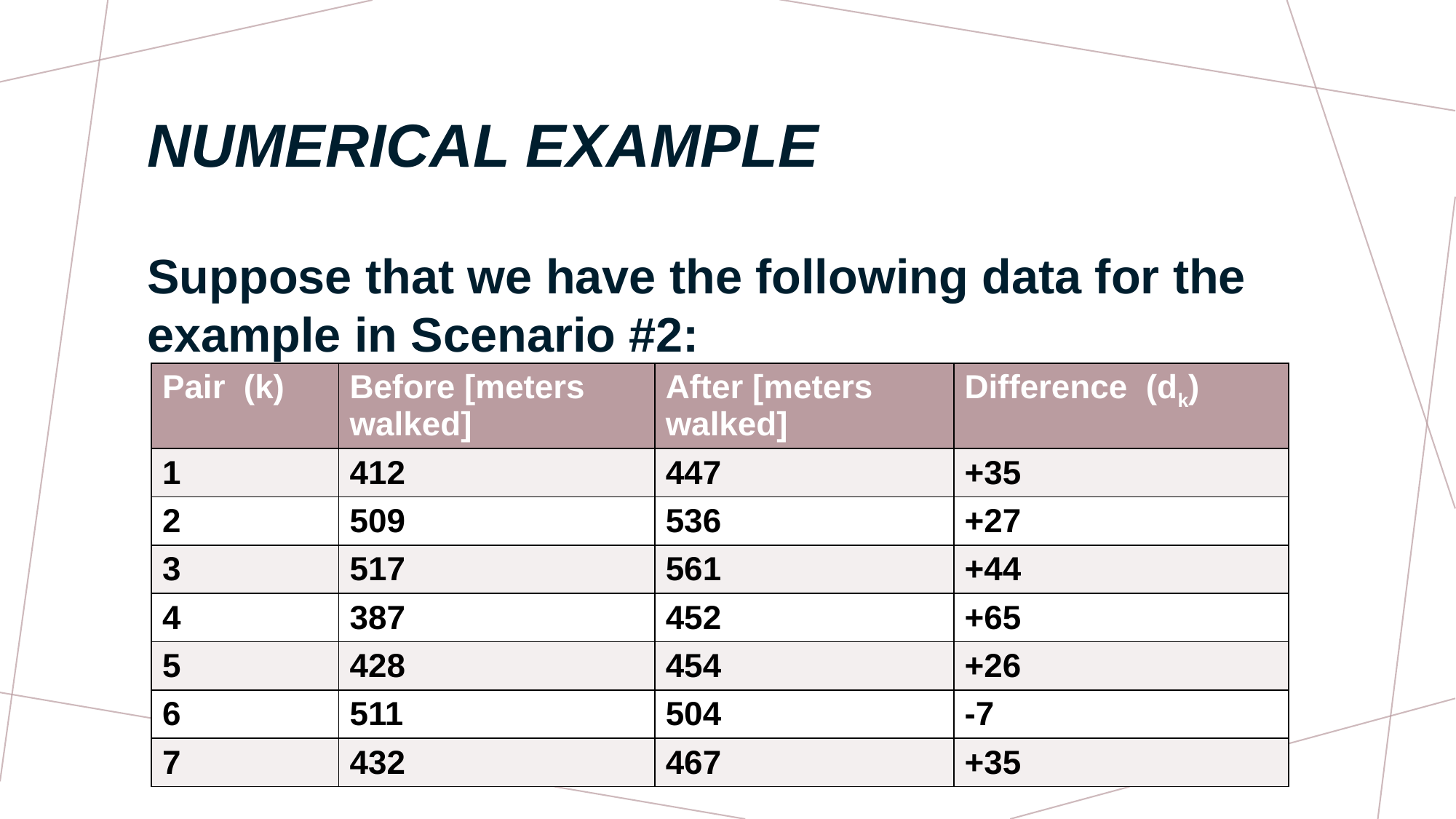

# NUMERICAL EXAMPLE
Suppose that we have the following data for the example in Scenario #2:

| Pair (k) | Before [meters walked] | After [meters walked] | Difference (dk) |
| --- | --- | --- | --- |
| 1 | 412 | 447 | +35 |
| 2 | 509 | 536 | +27 |
| 3 | 517 | 561 | +44 |
| 4 | 387 | 452 | +65 |
| 5 | 428 | 454 | +26 |
| 6 | 511 | 504 | -7 |
| 7 | 432 | 467 | +35 |